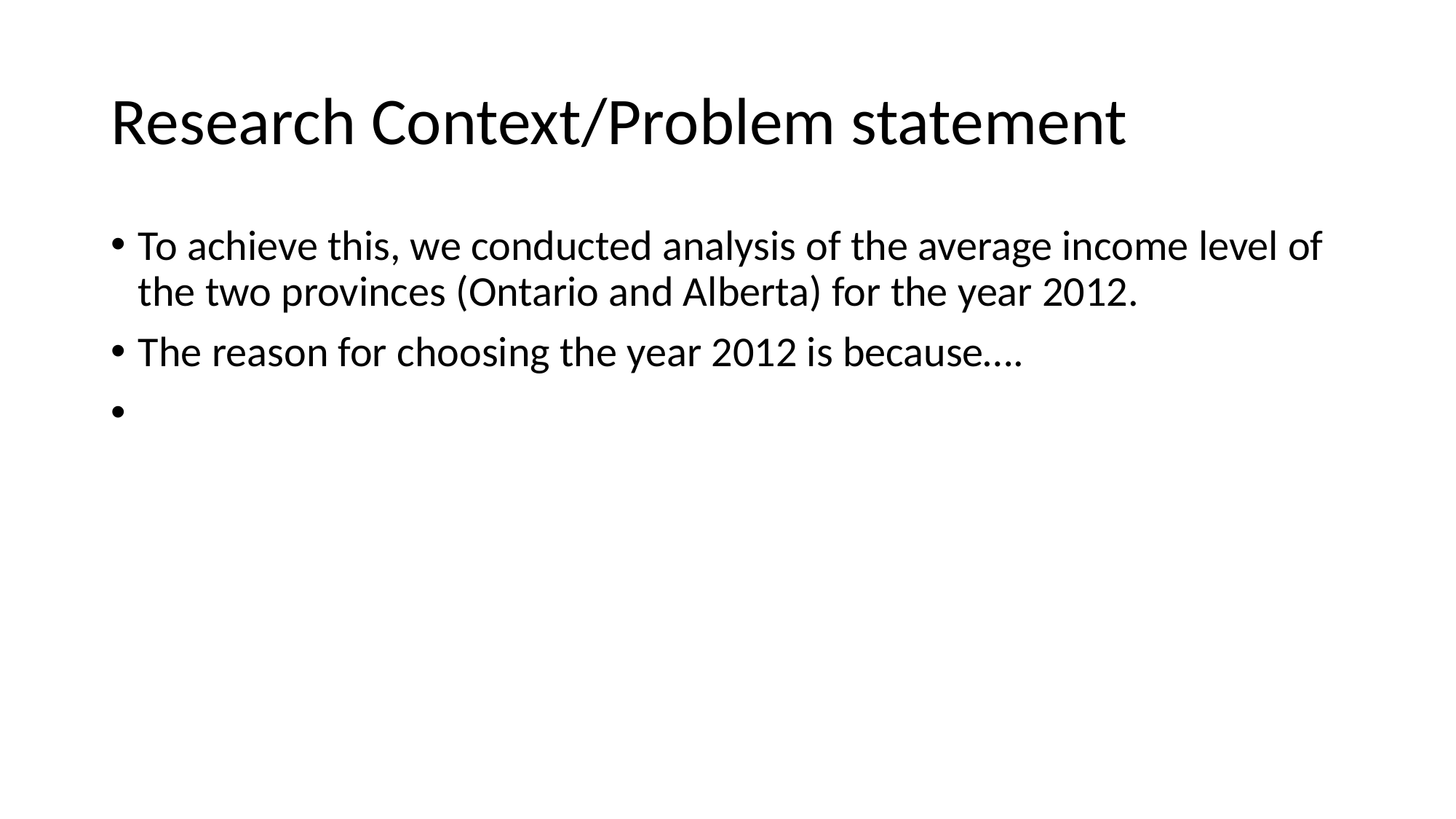

# Research Context/Problem statement
To achieve this, we conducted analysis of the average income level of the two provinces (Ontario and Alberta) for the year 2012.
The reason for choosing the year 2012 is because….